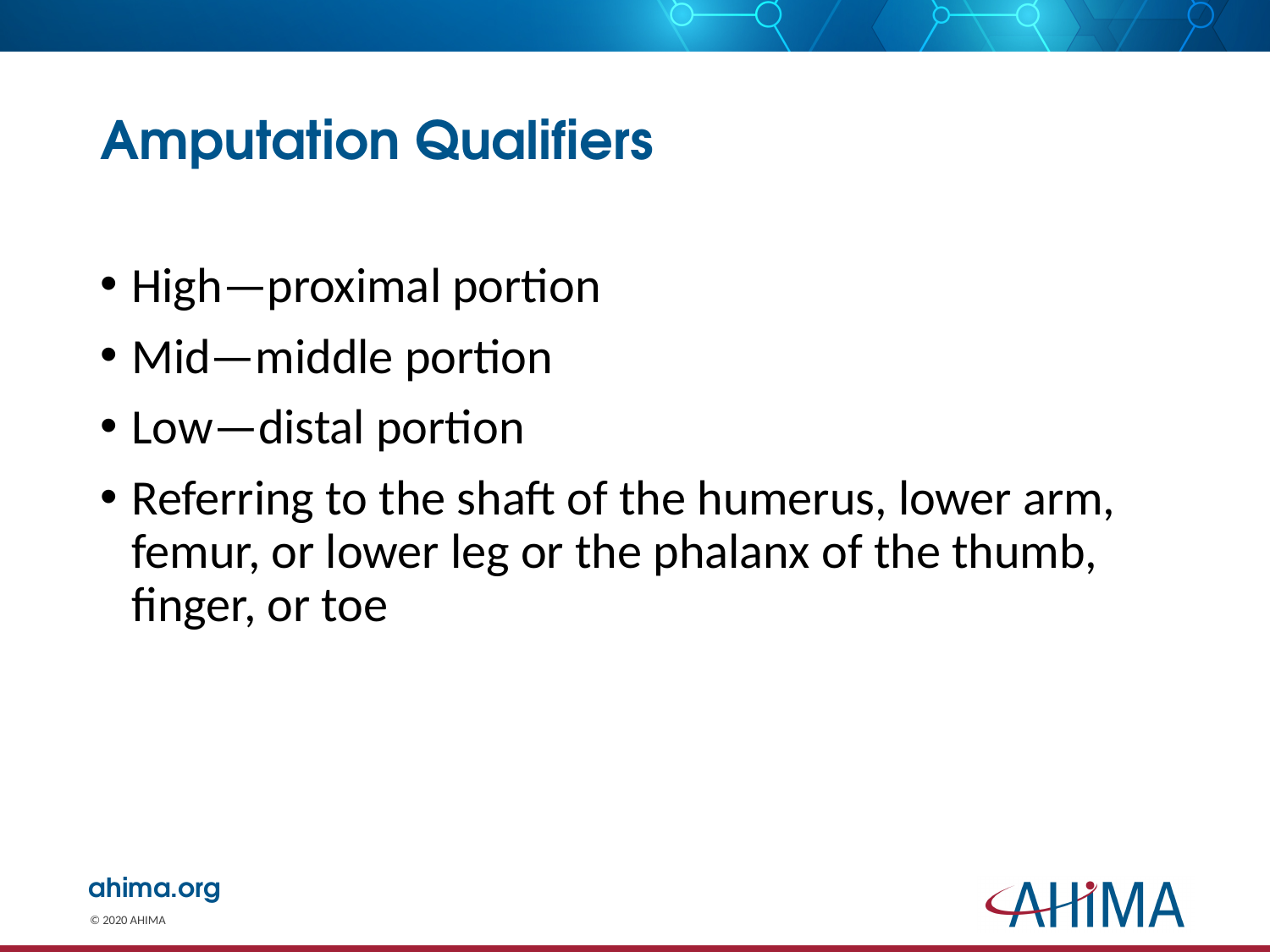

# Amputation Qualifiers
High—proximal portion
Mid—middle portion
Low—distal portion
Referring to the shaft of the humerus, lower arm, femur, or lower leg or the phalanx of the thumb, finger, or toe